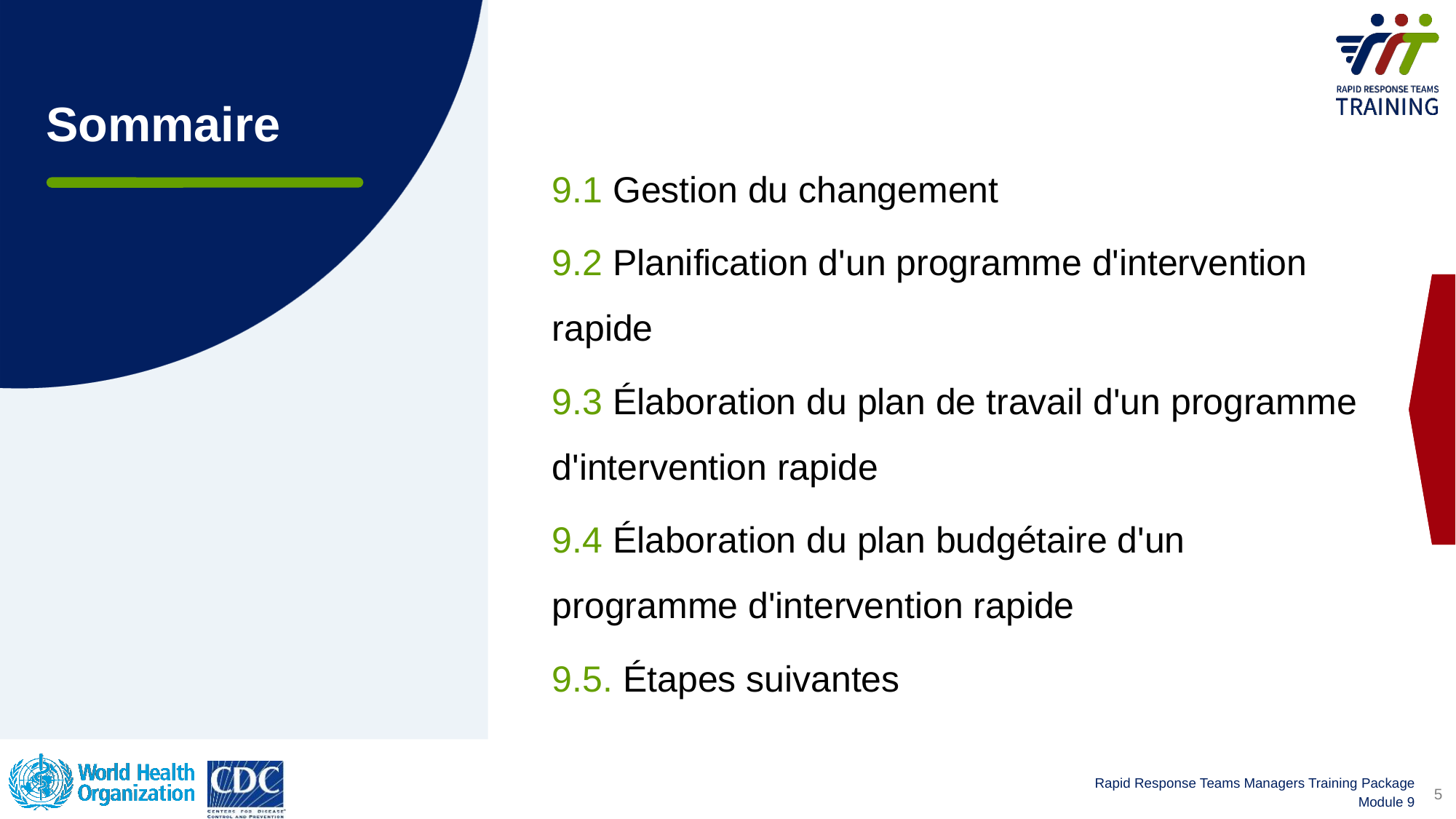

Sommaire
9.1 Gestion du changement
9.2 Planification d'un programme d'intervention rapide
9.3 Élaboration du plan de travail d'un programme d'intervention rapide
9.4 Élaboration du plan budgétaire d'un programme d'intervention rapide
9.5. Étapes suivantes

5